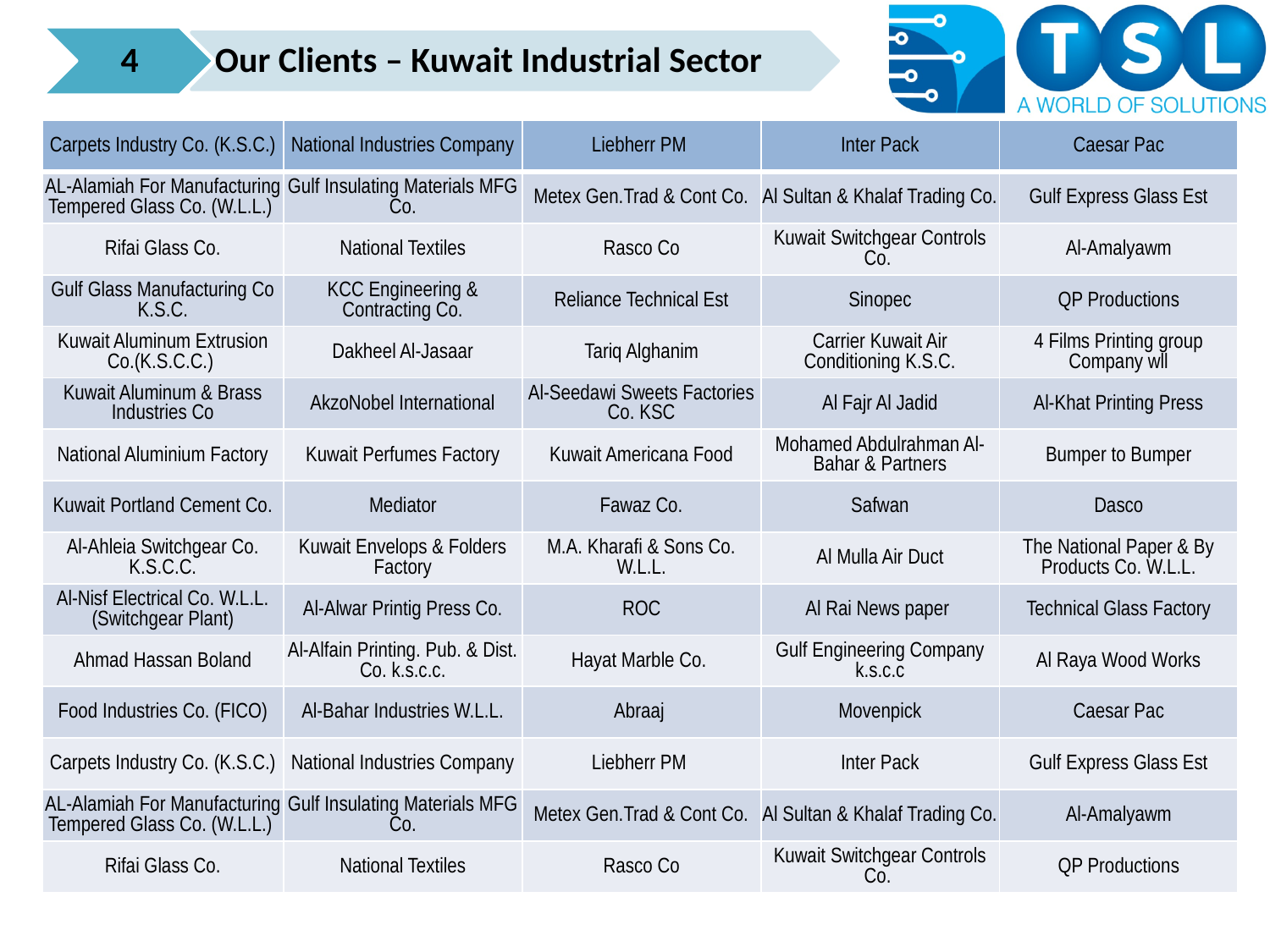

4

Our Clients – Kuwait Industrial Sector
| Carpets Industry Co. (K.S.C.) | National Industries Company | Liebherr PM | Inter Pack | Caesar Pac |
| --- | --- | --- | --- | --- |
| AL-Alamiah For Manufacturing Tempered Glass Co. (W.L.L.) | Gulf Insulating Materials MFG Co. | Metex Gen.Trad & Cont Co. | Al Sultan & Khalaf Trading Co. | Gulf Express Glass Est |
| Rifai Glass Co. | National Textiles | Rasco Co | Kuwait Switchgear Controls Co. | Al-Amalyawm |
| Gulf Glass Manufacturing Co K.S.C. | KCC Engineering & Contracting Co. | Reliance Technical Est | Sinopec | QP Productions |
| Kuwait Aluminum Extrusion Co.(K.S.C.C.) | Dakheel Al-Jasaar | Tariq Alghanim | Carrier Kuwait Air Conditioning K.S.C. | 4 Films Printing group Company wll |
| Kuwait Aluminum & Brass Industries Co | AkzoNobel International | Al-Seedawi Sweets Factories Co. KSC | Al Fajr Al Jadid | Al-Khat Printing Press |
| National Aluminium Factory | Kuwait Perfumes Factory | Kuwait Americana Food | Mohamed Abdulrahman Al-Bahar & Partners | Bumper to Bumper |
| Kuwait Portland Cement Co. | Mediator | Fawaz Co. | Safwan | Dasco |
| Al-Ahleia Switchgear Co. K.S.C.C. | Kuwait Envelops & Folders Factory | M.A. Kharafi & Sons Co. W.L.L. | Al Mulla Air Duct | The National Paper & By Products Co. W.L.L. |
| Al-Nisf Electrical Co. W.L.L. (Switchgear Plant) | Al-Alwar Printig Press Co. | ROC | Al Rai News paper | Technical Glass Factory |
| Ahmad Hassan Boland | Al-Alfain Printing. Pub. & Dist. Co. k.s.c.c. | Hayat Marble Co. | Gulf Engineering Company k.s.c.c | Al Raya Wood Works |
| Food Industries Co. (FICO) | Al-Bahar Industries W.L.L. | Abraaj | Movenpick | Caesar Pac |
| Carpets Industry Co. (K.S.C.) | National Industries Company | Liebherr PM | Inter Pack | Gulf Express Glass Est |
| AL-Alamiah For Manufacturing Tempered Glass Co. (W.L.L.) | Gulf Insulating Materials MFG Co. | Metex Gen.Trad & Cont Co. | Al Sultan & Khalaf Trading Co. | Al-Amalyawm |
| Rifai Glass Co. | National Textiles | Rasco Co | Kuwait Switchgear Controls Co. | QP Productions |